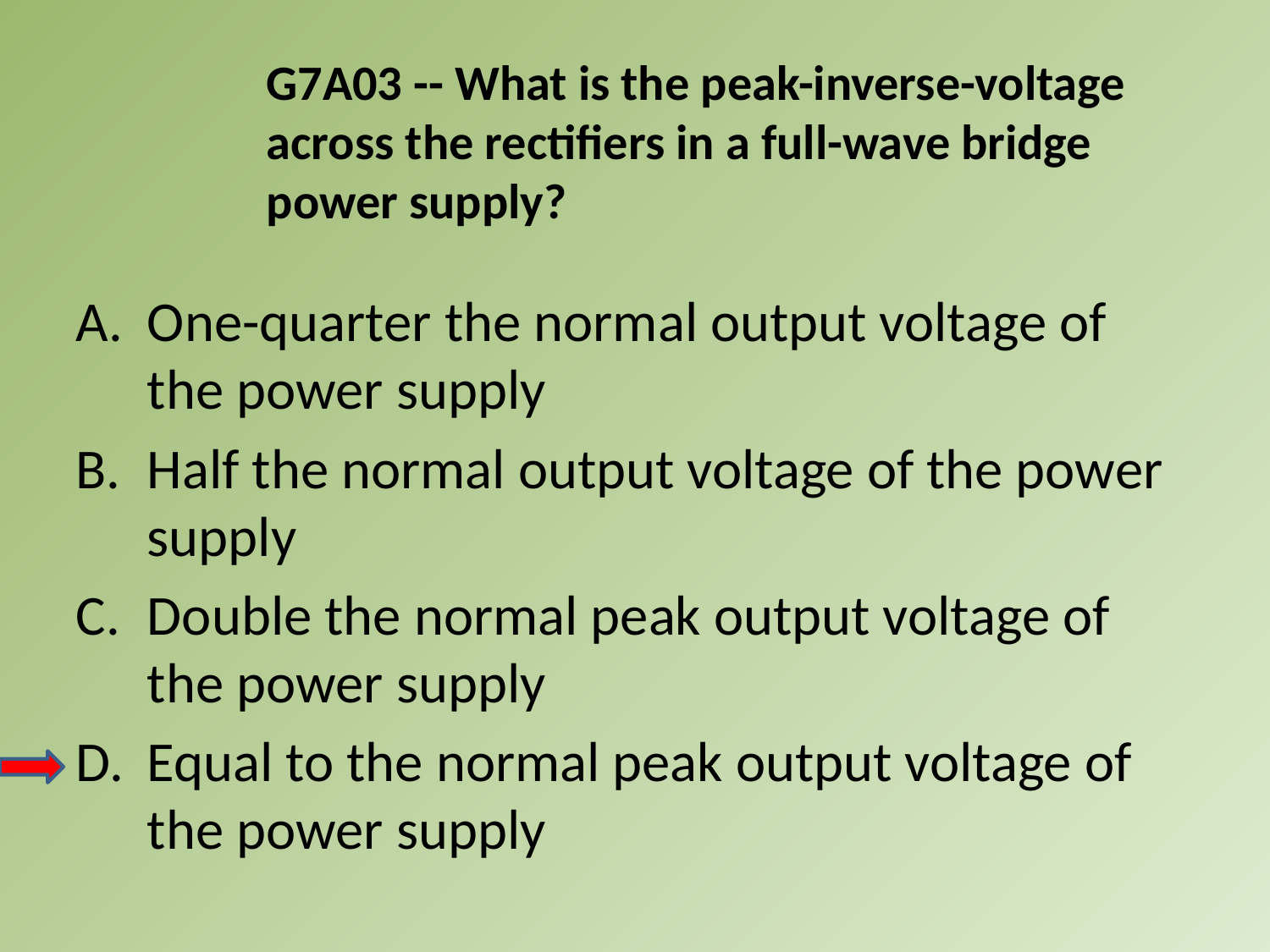

G7A03 -- What is the peak-inverse-voltage across the rectifiers in a full-wave bridge power supply?
A.	One-quarter the normal output voltage of the power supply
B.	Half the normal output voltage of the power supply
C.	Double the normal peak output voltage of the power supply
D.	Equal to the normal peak output voltage of the power supply